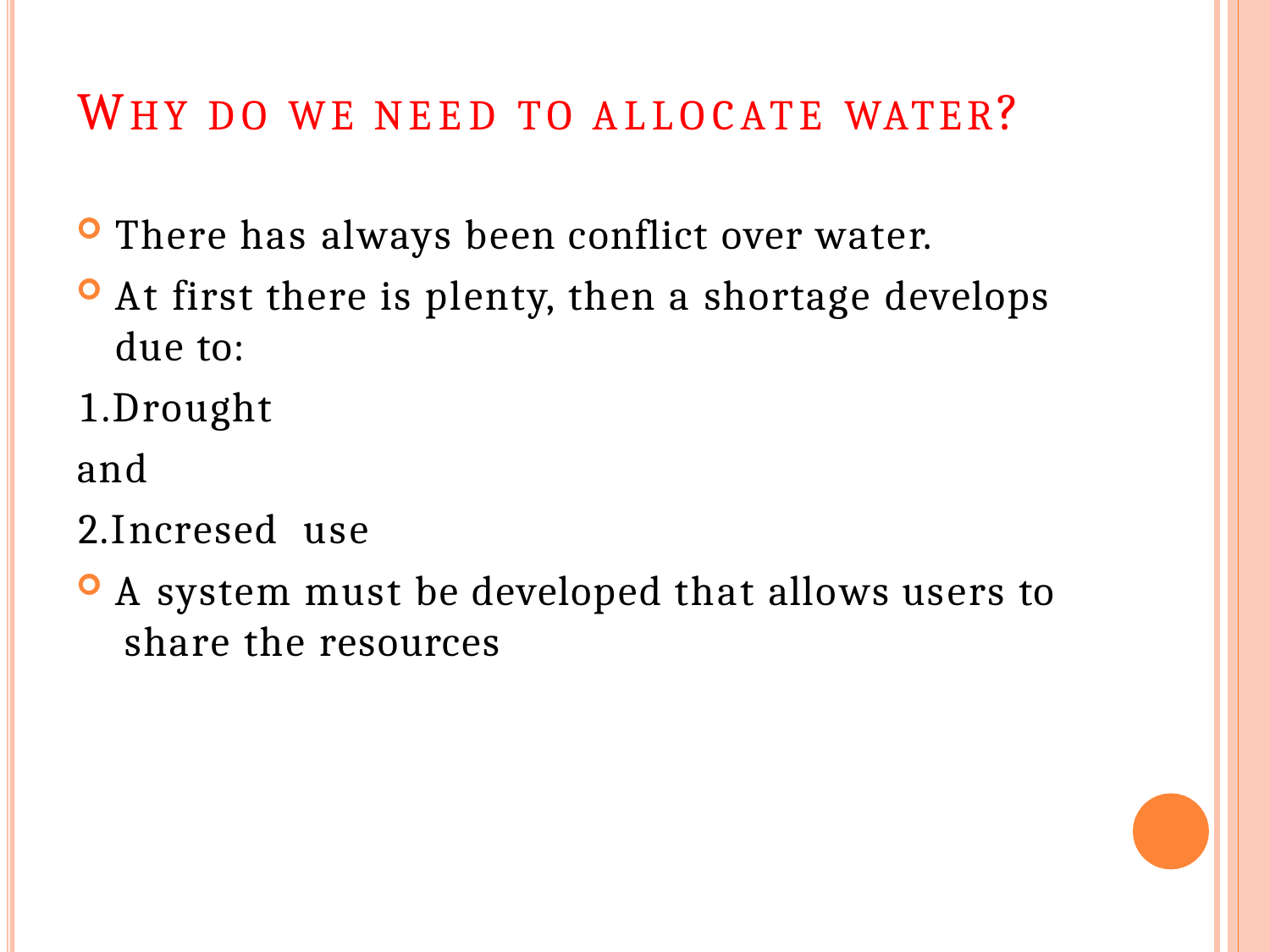

# WHY DO WE NEED TO ALLOCATE WATER?
There has always been conflict over water.
At first there is plenty, then a shortage develops
due to:
1.Drought and  2.Incresed	use
A system must be developed that allows users to  share the resources